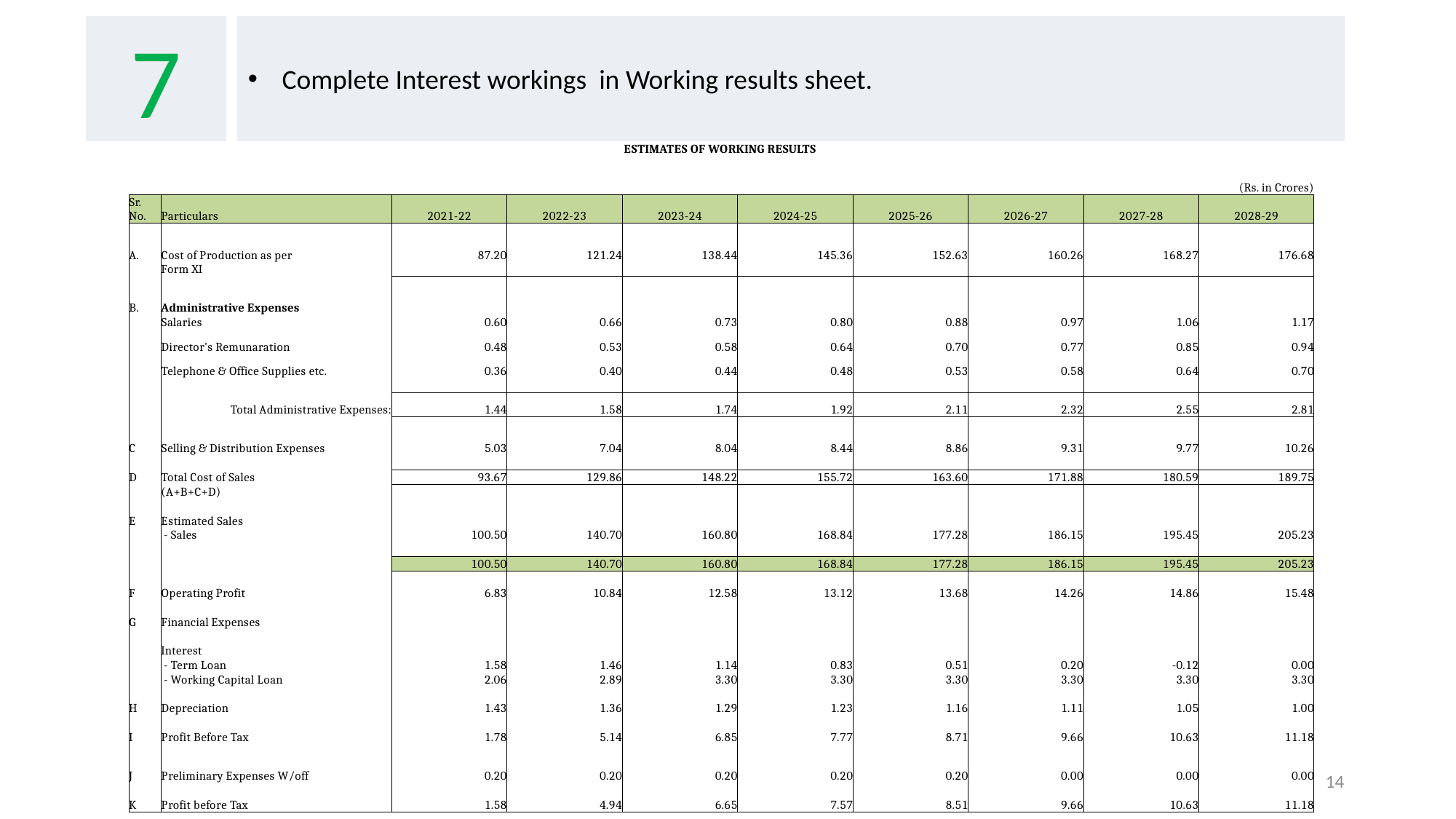

7
Complete Interest workings  in Working results sheet.
| ESTIMATES OF WORKING RESULTS |  |  |  |  |  |  |  |  |  |
| --- | --- | --- | --- | --- | --- | --- | --- | --- | --- |
|  |  |  |  |  |  |  |  |  |  |
|  |  |  |  |  |  |  |  |  | (Rs. in Crores) |
| Sr. |  |  |  |  |  |  |  |  |  |
| No. | Particulars | 2021-22 | 2022-23 | 2023-24 | 2024-25 | 2025-26 | 2026-27 | 2027-28 | 2028-29 |
|  |  |  |  |  |  |  |  |  |  |
| A. | Cost of Production as per | 87.20 | 121.24 | 138.44 | 145.36 | 152.63 | 160.26 | 168.27 | 176.68 |
|  | Form XI |  |  |  |  |  |  |  |  |
|  |  |  |  |  |  |  |  |  |  |
| B. | Administrative Expenses |  |  |  |  |  |  |  |  |
|  | Salaries | 0.60 | 0.66 | 0.73 | 0.80 | 0.88 | 0.97 | 1.06 | 1.17 |
|  | Director's Remunaration | 0.48 | 0.53 | 0.58 | 0.64 | 0.70 | 0.77 | 0.85 | 0.94 |
|  | Telephone & Office Supplies etc. | 0.36 | 0.40 | 0.44 | 0.48 | 0.53 | 0.58 | 0.64 | 0.70 |
|  |  |  |  |  |  |  |  |  |  |
|  | Total Administrative Expenses: | 1.44 | 1.58 | 1.74 | 1.92 | 2.11 | 2.32 | 2.55 | 2.81 |
|  |  |  |  |  |  |  |  |  |  |
| C | Selling & Distribution Expenses | 5.03 | 7.04 | 8.04 | 8.44 | 8.86 | 9.31 | 9.77 | 10.26 |
|  |  |  |  |  |  |  |  |  |  |
| D | Total Cost of Sales | 93.67 | 129.86 | 148.22 | 155.72 | 163.60 | 171.88 | 180.59 | 189.75 |
|  | (A+B+C+D) |  |  |  |  |  |  |  |  |
|  |  |  |  |  |  |  |  |  |  |
| E | Estimated Sales |  |  |  |  |  |  |  |  |
|  | - Sales | 100.50 | 140.70 | 160.80 | 168.84 | 177.28 | 186.15 | 195.45 | 205.23 |
|  |  |  |  |  |  |  |  |  |  |
|  |  | 100.50 | 140.70 | 160.80 | 168.84 | 177.28 | 186.15 | 195.45 | 205.23 |
|  |  |  |  |  |  |  |  |  |  |
| F | Operating Profit | 6.83 | 10.84 | 12.58 | 13.12 | 13.68 | 14.26 | 14.86 | 15.48 |
|  |  |  |  |  |  |  |  |  |  |
| G | Financial Expenses |  |  |  |  |  |  |  |  |
|  |  |  |  |  |  |  |  |  |  |
|  | Interest |  |  |  |  |  |  |  |  |
|  | - Term Loan | 1.58 | 1.46 | 1.14 | 0.83 | 0.51 | 0.20 | -0.12 | 0.00 |
|  | - Working Capital Loan | 2.06 | 2.89 | 3.30 | 3.30 | 3.30 | 3.30 | 3.30 | 3.30 |
|  |  |  |  |  |  |  |  |  |  |
| H | Depreciation | 1.43 | 1.36 | 1.29 | 1.23 | 1.16 | 1.11 | 1.05 | 1.00 |
|  |  |  |  |  |  |  |  |  |  |
| I | Profit Before Tax | 1.78 | 5.14 | 6.85 | 7.77 | 8.71 | 9.66 | 10.63 | 11.18 |
|  |  |  |  |  |  |  |  |  |  |
| J | Preliminary Expenses W/off | 0.20 | 0.20 | 0.20 | 0.20 | 0.20 | 0.00 | 0.00 | 0.00 |
|  |  |  |  |  |  |  |  |  |  |
| K | Profit before Tax | 1.58 | 4.94 | 6.65 | 7.57 | 8.51 | 9.66 | 10.63 | 11.18 |
14